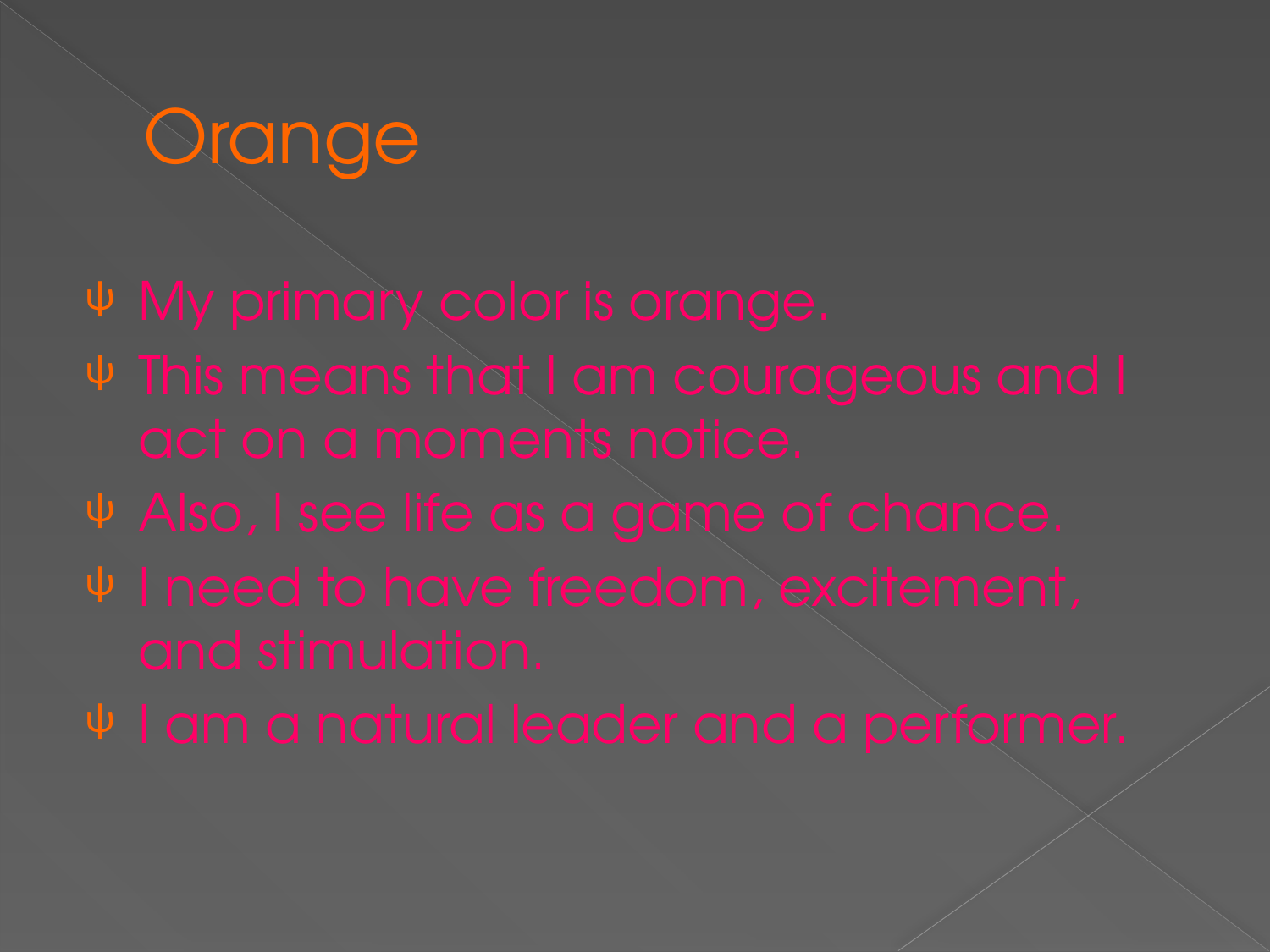

# Orange
My primary color is orange.
This means that I am courageous and I act on a moments notice.
Also, I see life as a game of chance.
I need to have freedom, excitement, and stimulation.
I am a natural leader and a performer.